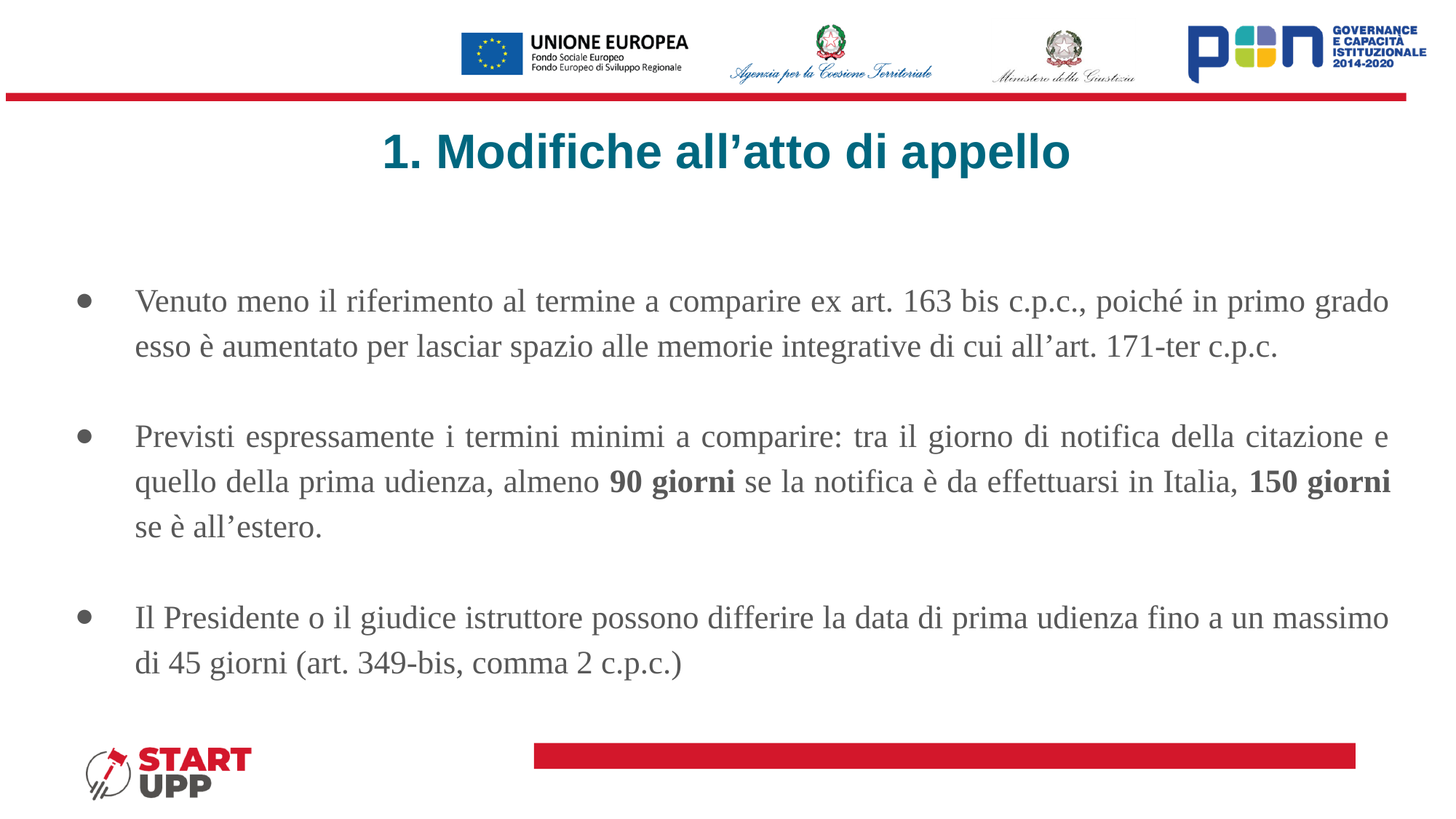

# 1. Modifiche all’atto di appello

Venuto meno il riferimento al termine a comparire ex art. 163 bis c.p.c., poiché in primo grado esso è aumentato per lasciar spazio alle memorie integrative di cui all’art. 171-ter c.p.c.

Previsti espressamente i termini minimi a comparire: tra il giorno di notifica della citazione e quello della prima udienza, almeno 90 giorni se la notifica è da effettuarsi in Italia, 150 giorni se è all’estero.

Il Presidente o il giudice istruttore possono differire la data di prima udienza fino a un massimo di 45 giorni (art. 349-bis, comma 2 c.p.c.)